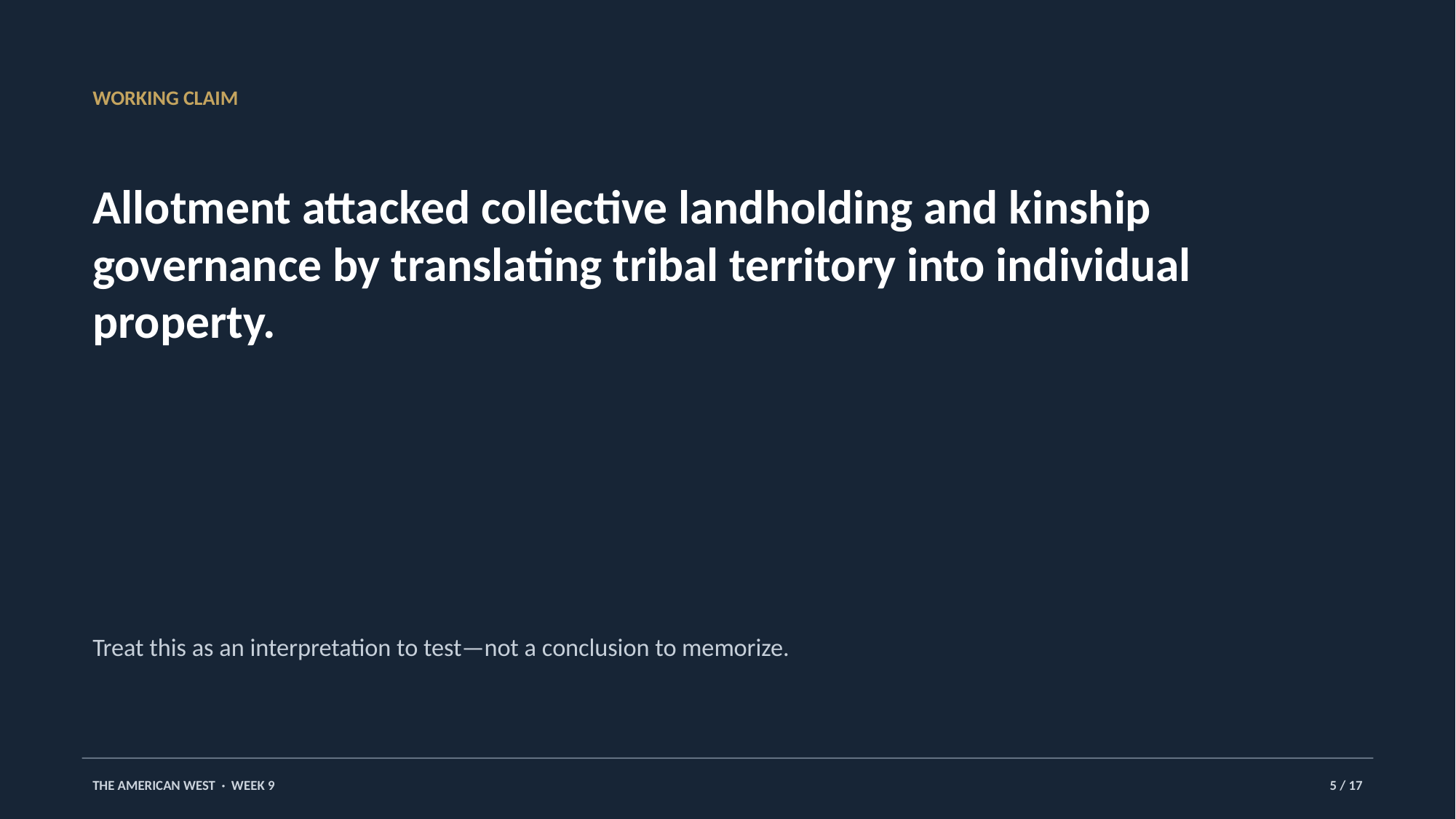

WORKING CLAIM
Allotment attacked collective landholding and kinship governance by translating tribal territory into individual property.
Treat this as an interpretation to test—not a conclusion to memorize.

THE AMERICAN WEST  ·  WEEK 9
5 / 17